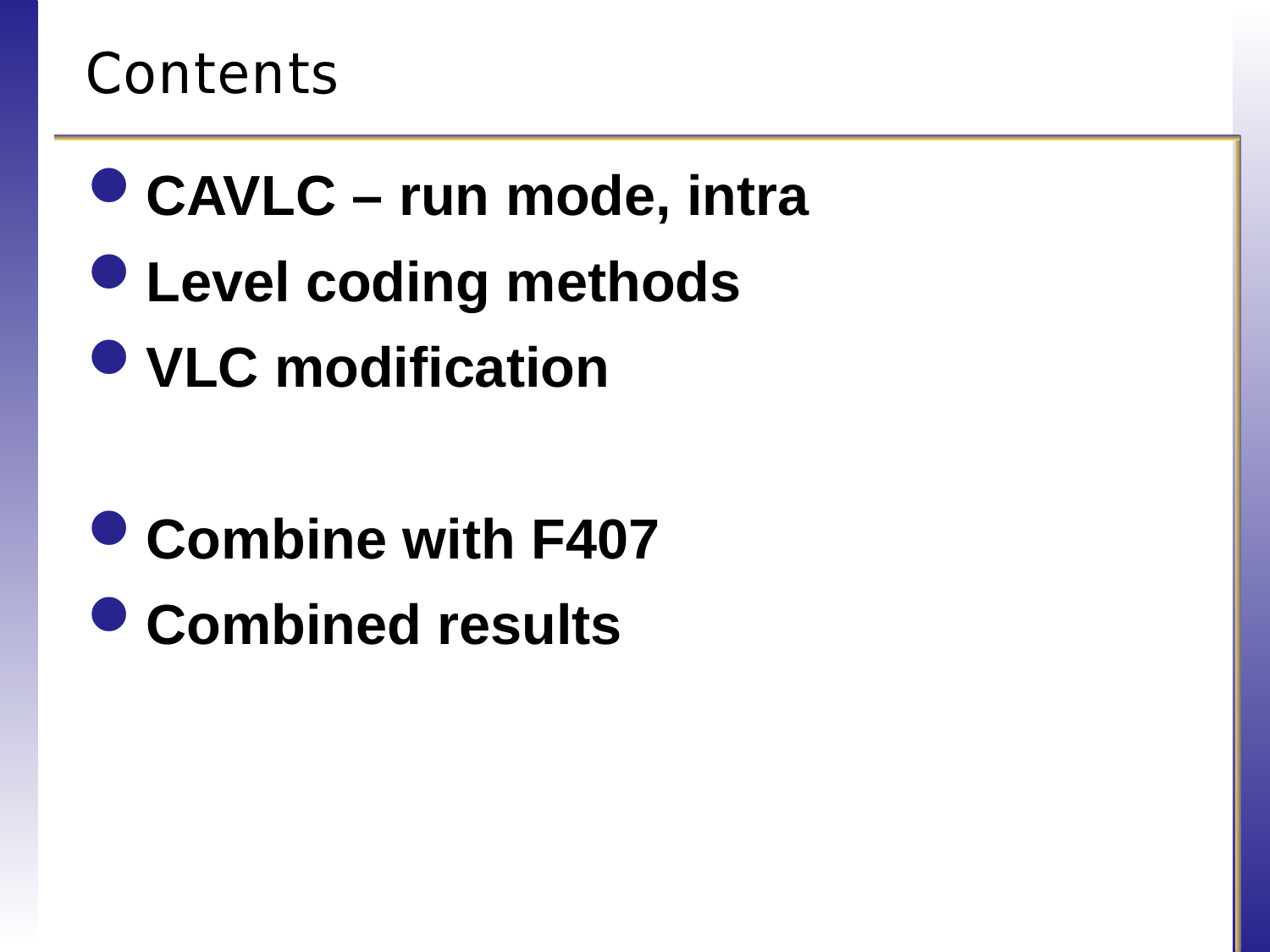

# Contents
CAVLC – run mode, intra
Level coding methods
VLC modification

Combine with F407
Combined results